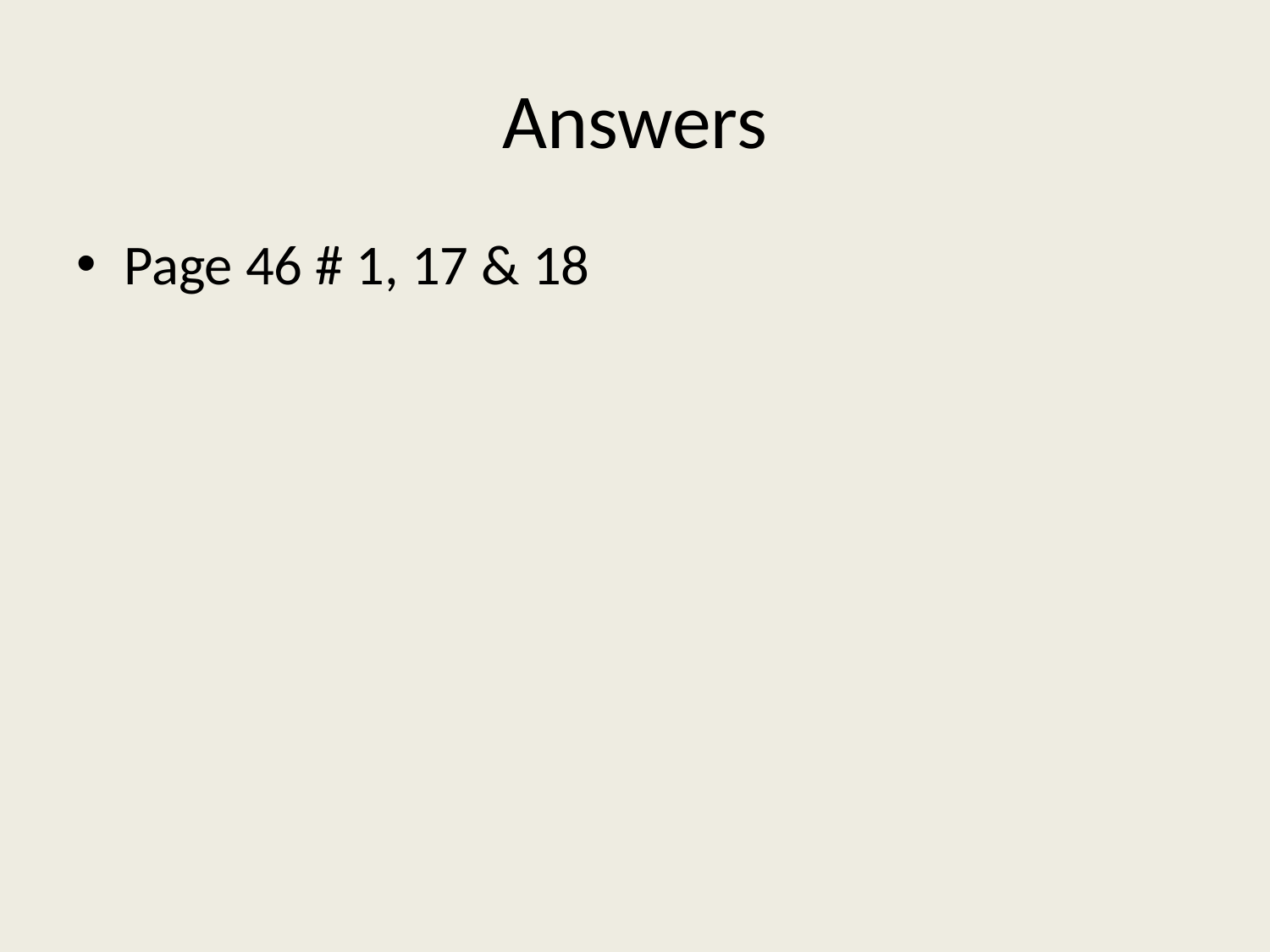

# Answers
Page 46 # 1, 17 & 18